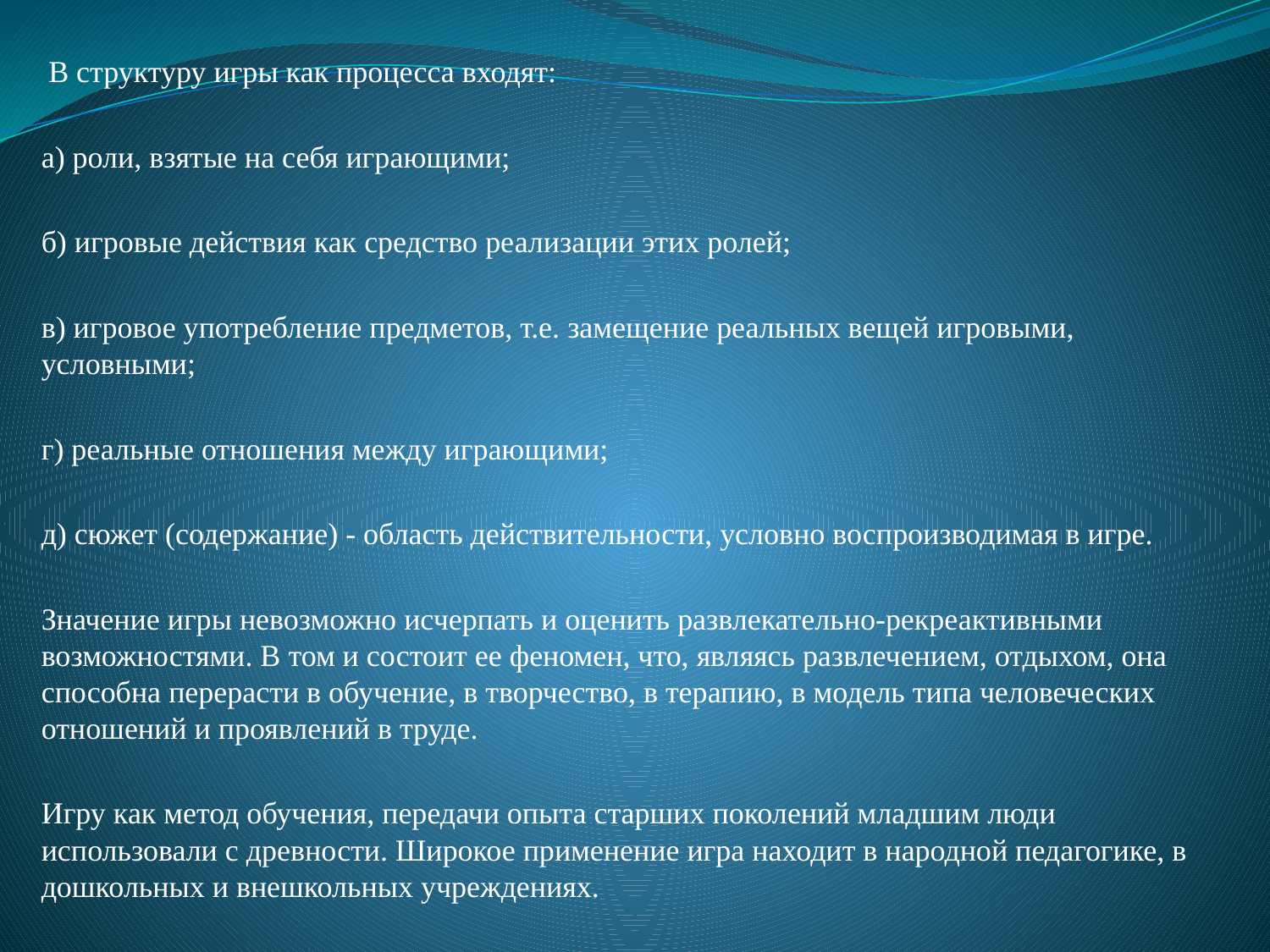

#
 В структуру игры как процесса входят:

а) роли, взятые на себя играющими;

б) игровые действия как средство реализации этих ролей;

в) игровое употребление предметов, т.е. замещение реальных вещей игровыми, условными;

г) реальные отношения между играющими;

д) сюжет (содержание) - область действительности, условно воспроизводимая в игре.

Значение игры невозможно исчерпать и оценить развлекательно-рекреактивными возможностями. В том и состоит ее феномен, что, являясь развлечением, отдыхом, она способна перерасти в обучение, в творчество, в терапию, в модель типа человеческих отношений и проявлений в труде.

Игру как метод обучения, передачи опыта старших поколений младшим люди использовали с древности. Широкое применение игра находит в народной педагогике, в дошкольных и внешкольных учреждениях.